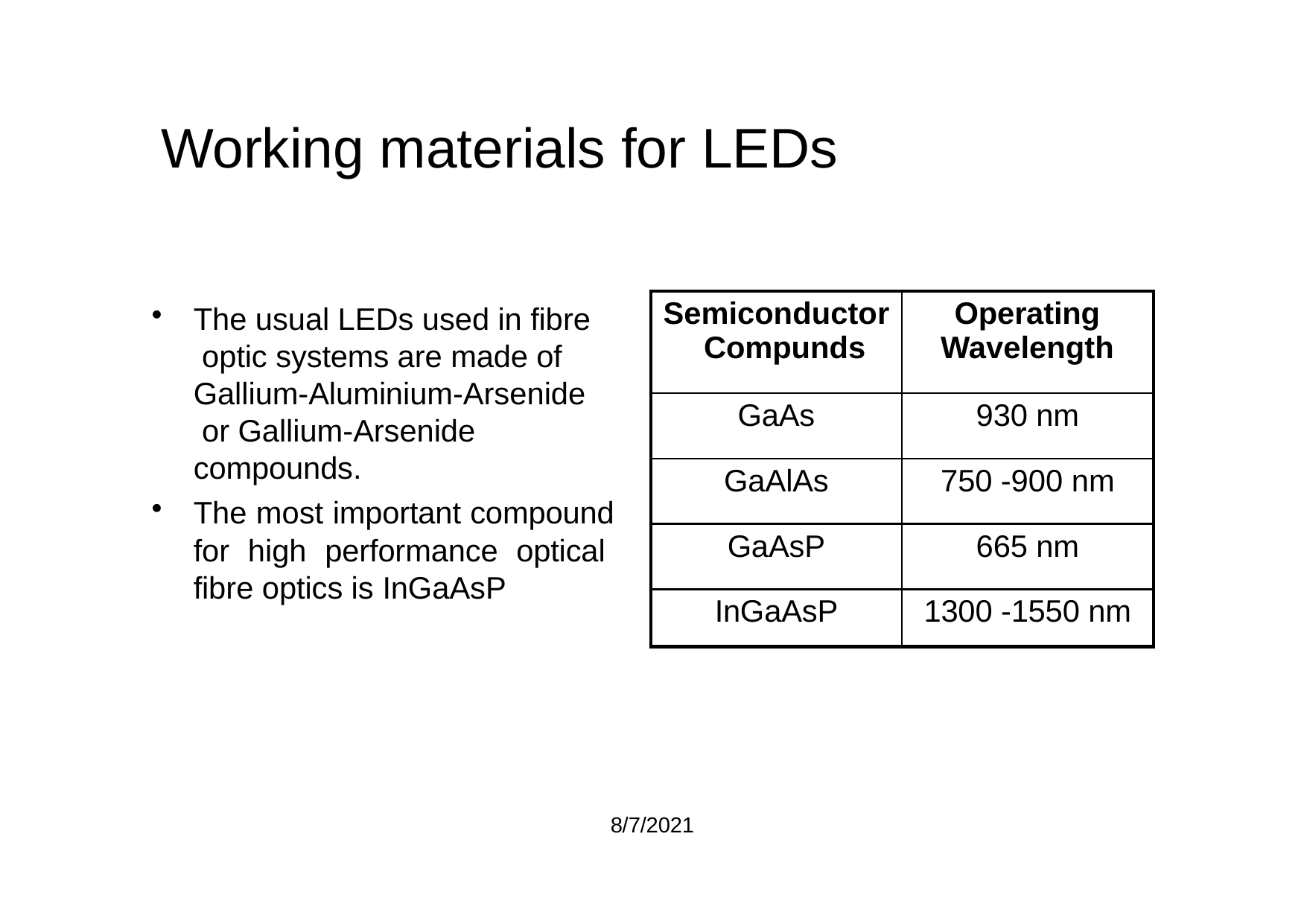

# Working materials for LEDs
| Semiconductor Compunds | Operating Wavelength |
| --- | --- |
| GaAs | 930 nm |
| GaAlAs | 750 -900 nm |
| GaAsP | 665 nm |
| InGaAsP | 1300 -1550 nm |
The usual LEDs used in fibre  optic systems are made of  Gallium-Aluminium-Arsenide  or Gallium-Arsenide  compounds.
The most important compound  for high performance optical  fibre optics is InGaAsP
8/7/2021